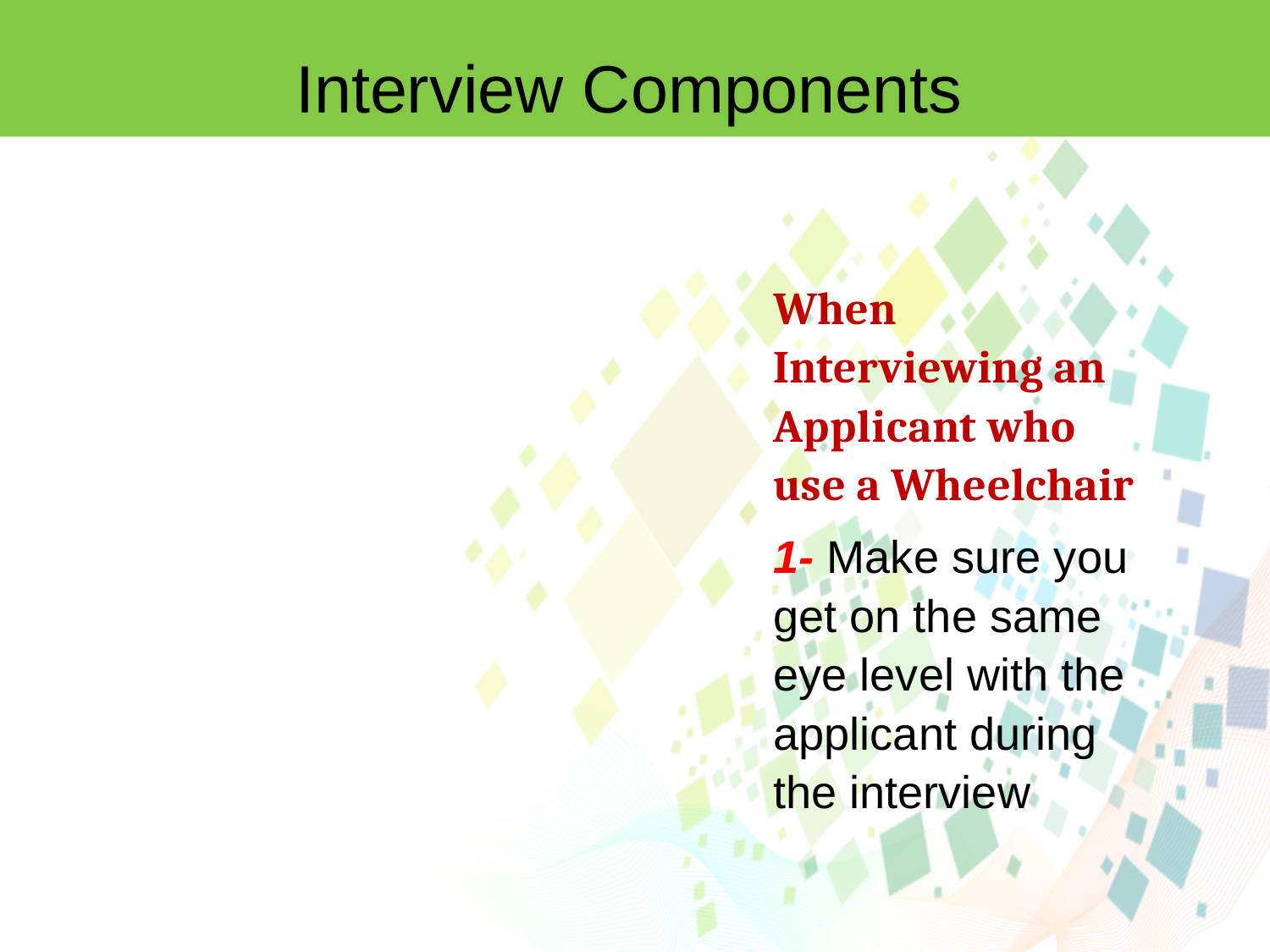

Interview Components
When Interviewing an Applicant who use a Wheelchair
1- Make sure you get on the same eye level with the applicant during the interview